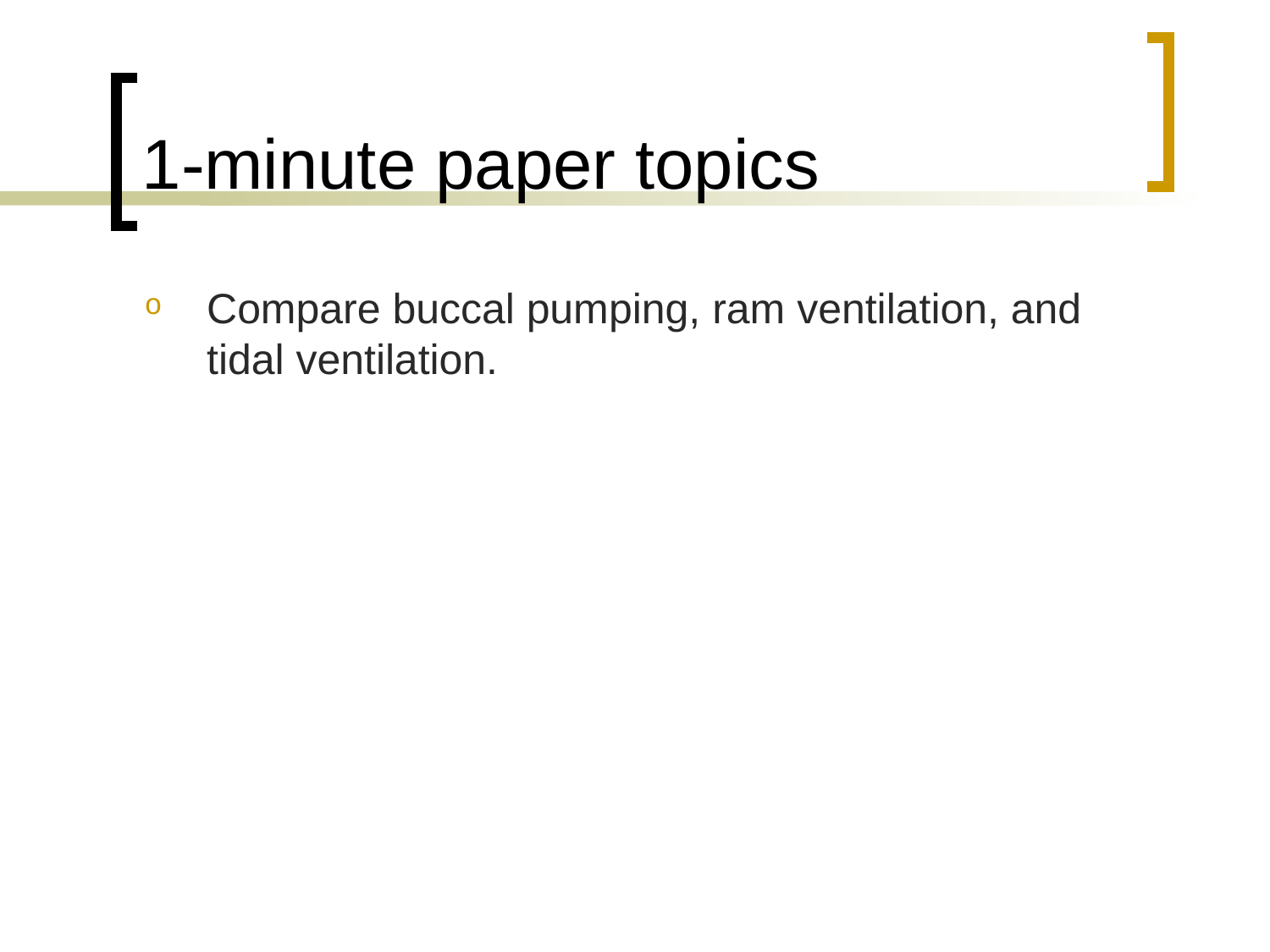

# 1-minute paper topics
Compare buccal pumping, ram ventilation, and tidal ventilation.